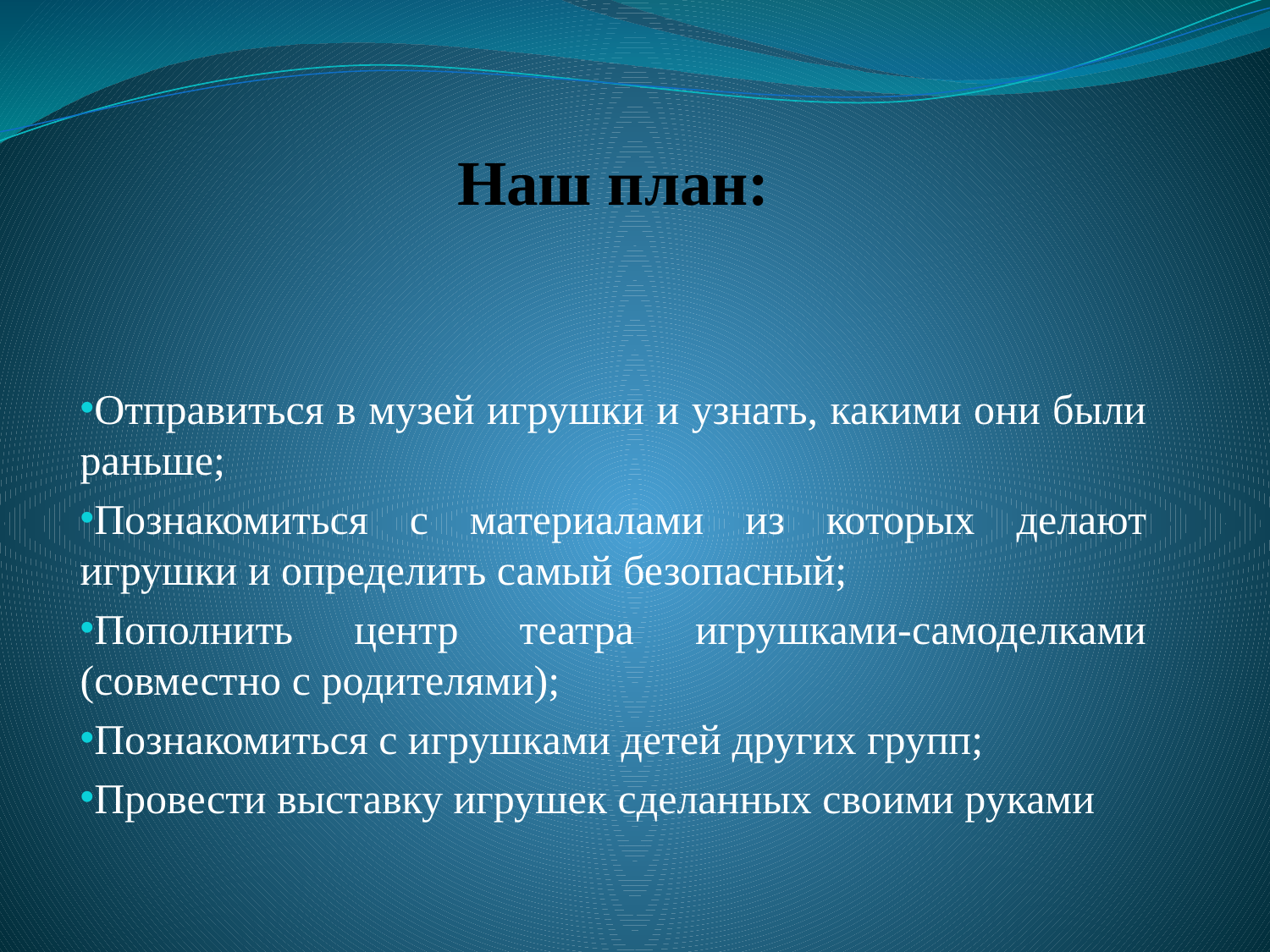

# Наш план:
Отправиться в музей игрушки и узнать, какими они были раньше;
Познакомиться с материалами из которых делают игрушки и определить самый безопасный;
Пополнить центр театра игрушками-самоделками (совместно с родителями);
Познакомиться с игрушками детей других групп;
Провести выставку игрушек сделанных своими руками